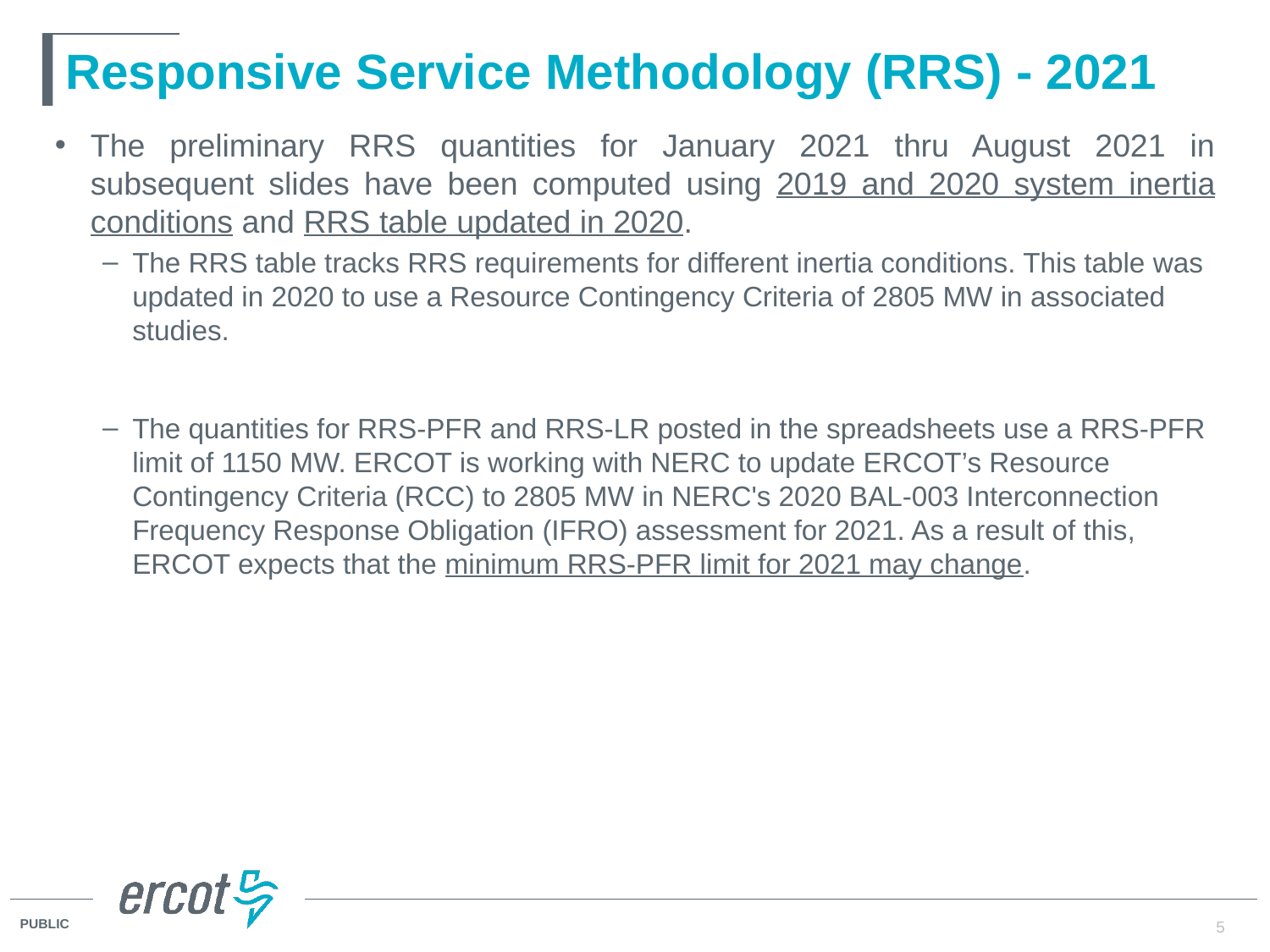

# Responsive Service Methodology (RRS) - 2021
The preliminary RRS quantities for January 2021 thru August 2021 in subsequent slides have been computed using 2019 and 2020 system inertia conditions and RRS table updated in 2020.
The RRS table tracks RRS requirements for different inertia conditions. This table was updated in 2020 to use a Resource Contingency Criteria of 2805 MW in associated studies.

The quantities for RRS-PFR and RRS-LR posted in the spreadsheets use a RRS-PFR limit of 1150 MW. ERCOT is working with NERC to update ERCOT’s Resource Contingency Criteria (RCC) to 2805 MW in NERC's 2020 BAL-003 Interconnection Frequency Response Obligation (IFRO) assessment for 2021. As a result of this, ERCOT expects that the minimum RRS-PFR limit for 2021 may change.